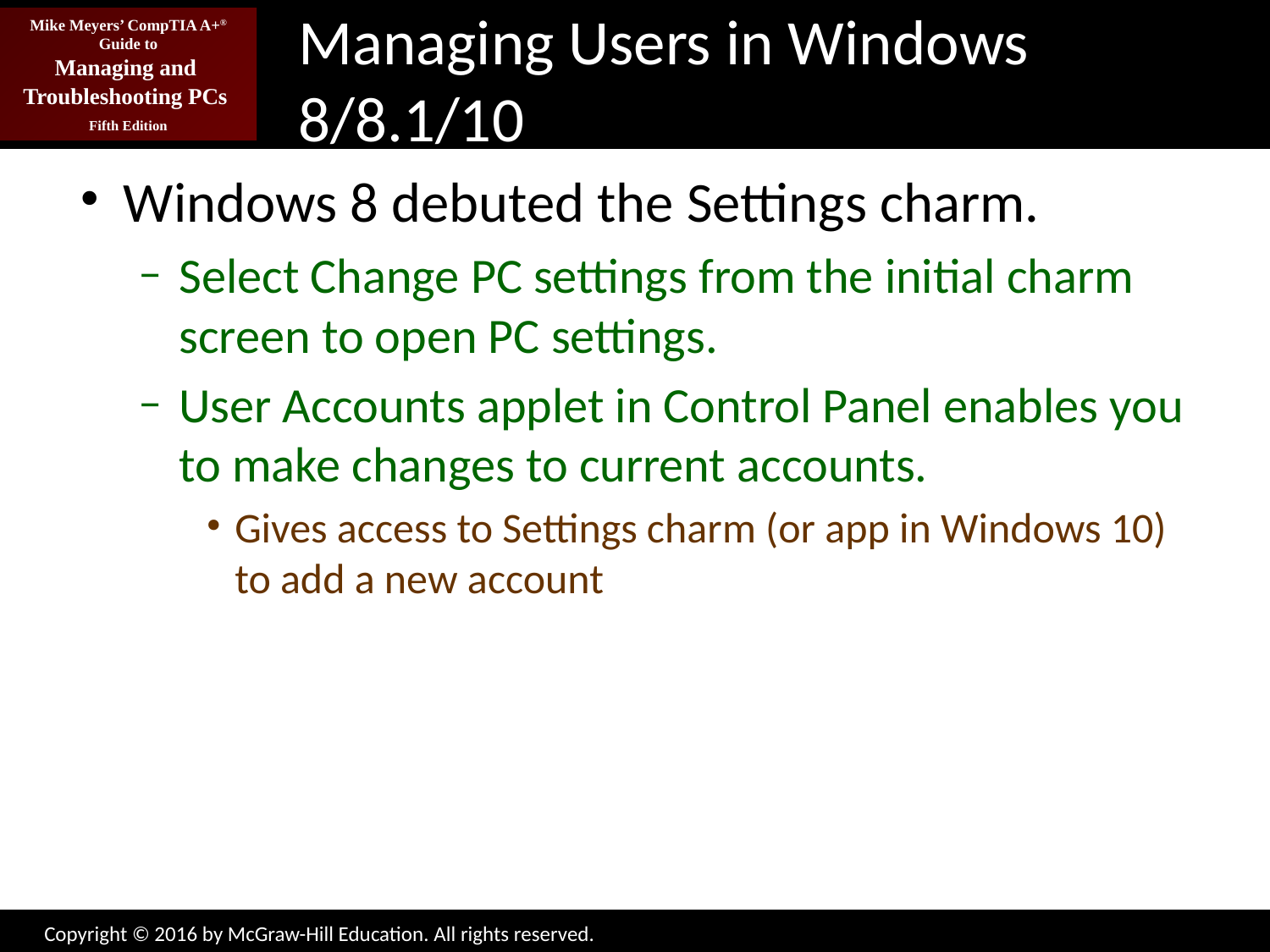

# Managing Users in Windows 8/8.1/10
Windows 8 debuted the Settings charm.
Select Change PC settings from the initial charm screen to open PC settings.
User Accounts applet in Control Panel enables you to make changes to current accounts.
Gives access to Settings charm (or app in Windows 10) to add a new account